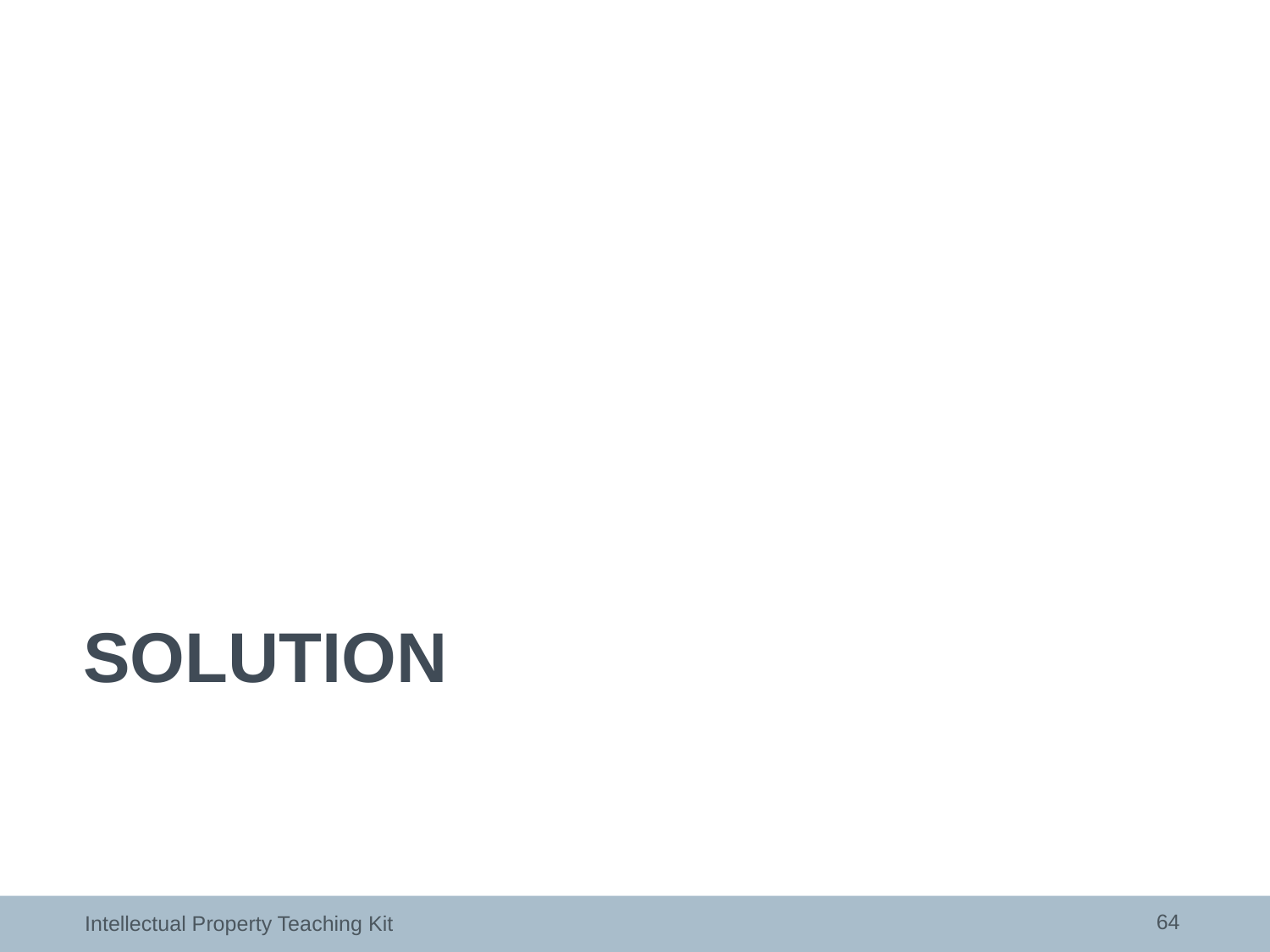

# Solution
64
Intellectual Property Teaching Kit